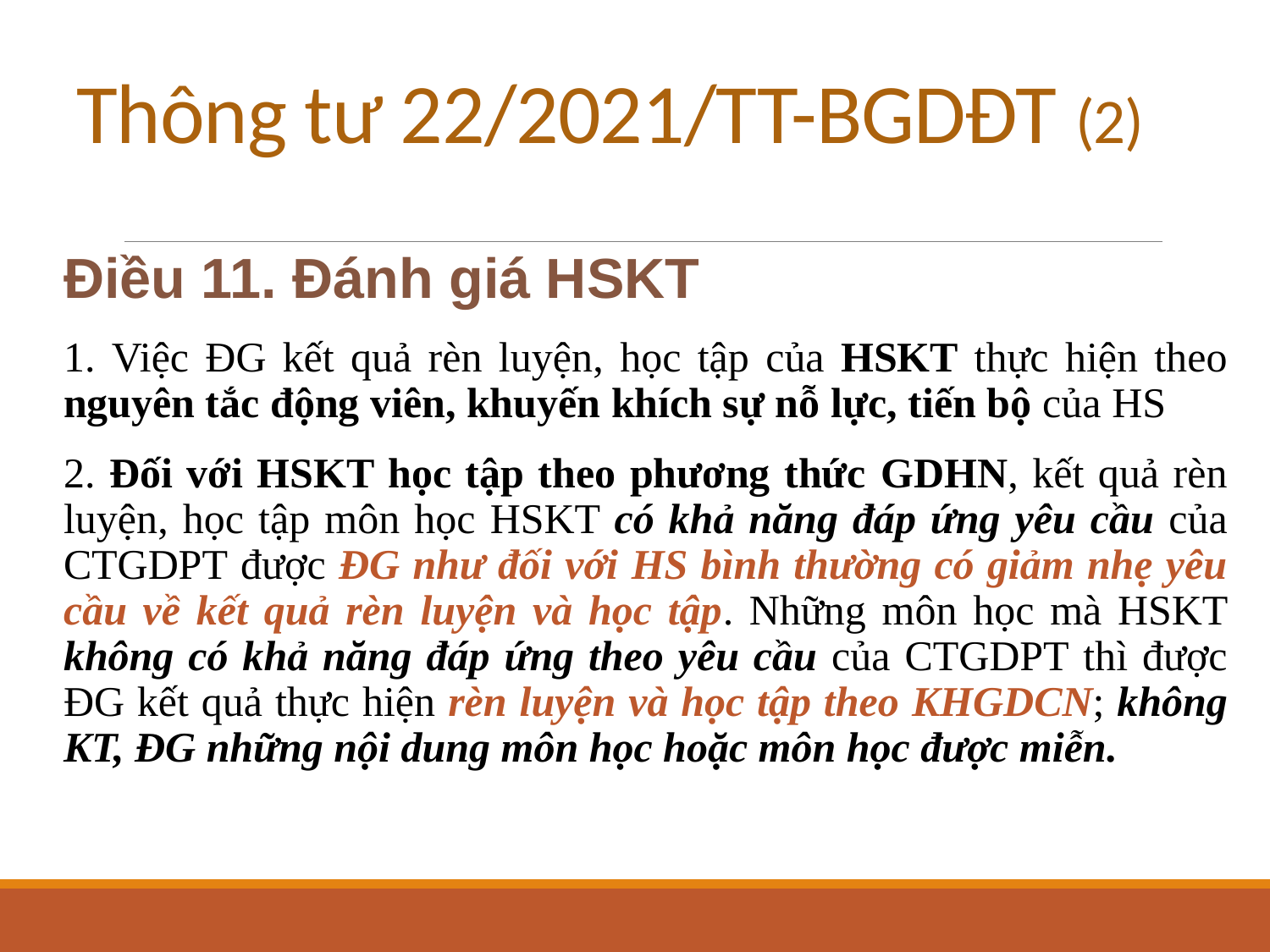

# Thông tư 22/2021/TT-BGDĐT (2)
Điều 11. Đánh giá HSKT
1. Việc ĐG kết quả rèn luyện, học tập của HSKT thực hiện theo nguyên tắc động viên, khuyến khích sự nỗ lực, tiến bộ của HS
2. Đối với HSKT học tập theo phương thức GDHN, kết quả rèn luyện, học tập môn học HSKT có khả năng đáp ứng yêu cầu của CTGDPT được ĐG như đối với HS bình thường có giảm nhẹ yêu cầu về kết quả rèn luyện và học tập. Những môn học mà HSKT không có khả năng đáp ứng theo yêu cầu của CTGDPT thì được ĐG kết quả thực hiện rèn luyện và học tập theo KHGDCN; không KT, ĐG những nội dung môn học hoặc môn học được miễn.